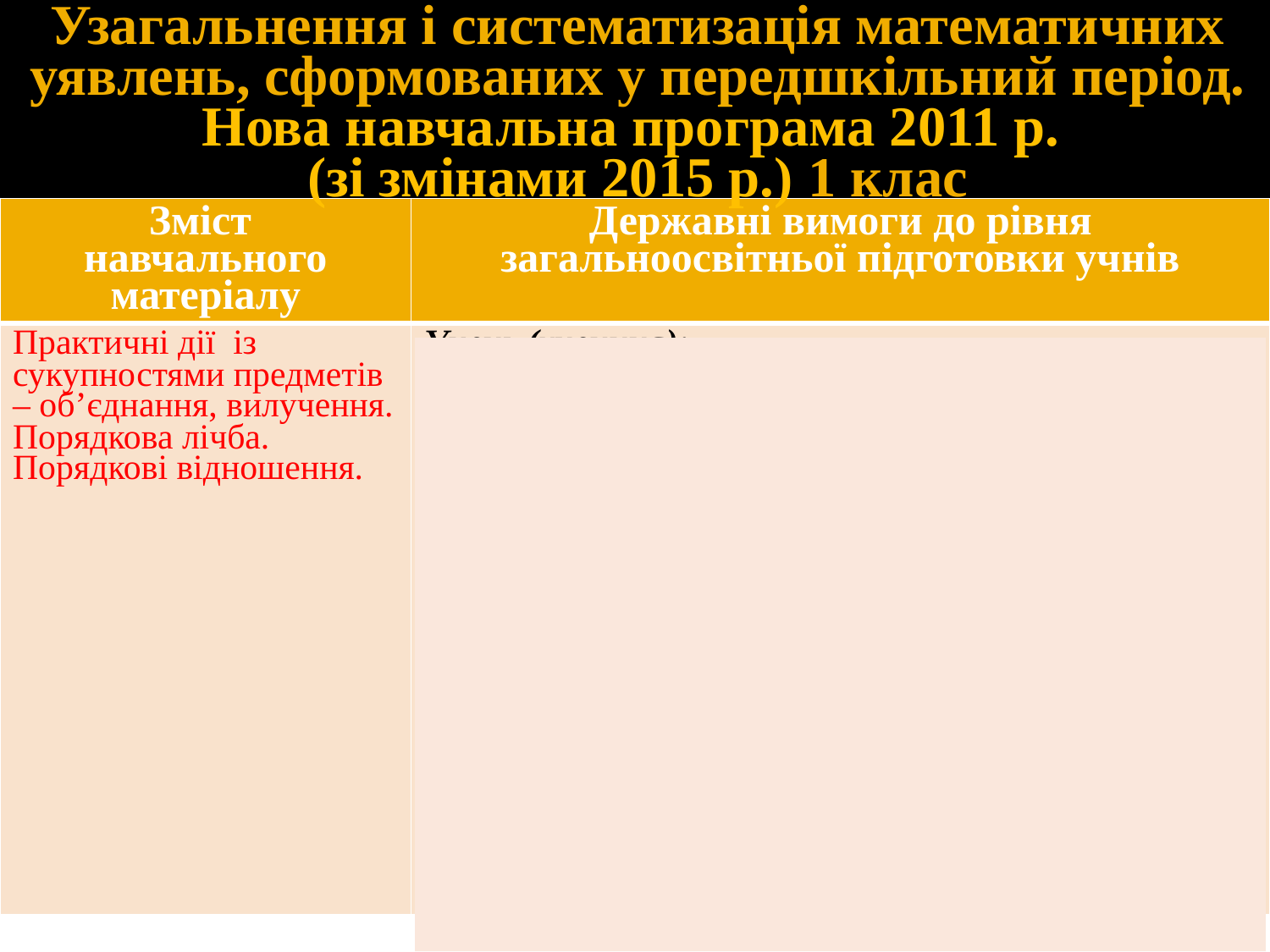

Узагальнення і систематизація математичних уявлень, сформованих у передшкільний період. Нова навчальна програма 2011 р.
(зі змінами 2015 р.) 1 клас
#
| Зміст навчального матеріалу | Державні вимоги до рівня загальноосвітньої підготовки учнів |
| --- | --- |
| Практичні дії із сукупностями предметів – об’єднання, вилучення. Порядкова лічба. Порядкові відношення. | Учень (учениця): порівнює сукупності за кількістю предметів у них способом складання пар; розрізняє поняття «кількісна лічба», «порядкова лічба» в процесі виконання практичних вправ; відповідає на питання «скільки?», «який за порядком (у заданому напрямку лічби)?»; визначає розташування предметів, чисел відносно вказаного («стоїть перед», «стоїть після», «стоїть між»; «попереду», «позаду»); вживає у мовленні відповідні кількісні й порядкові числівники. |